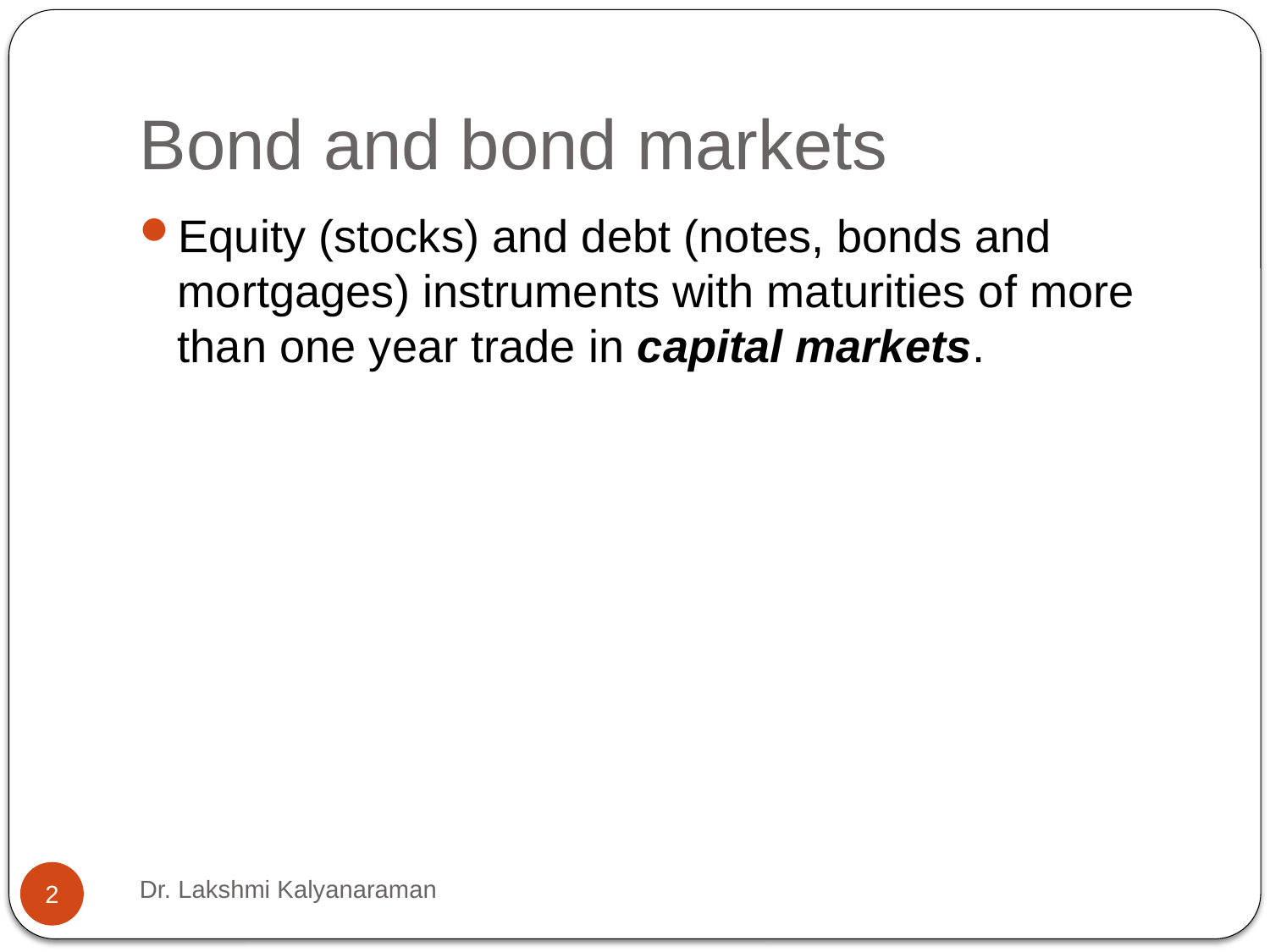

# Bond and bond markets
Equity (stocks) and debt (notes, bonds and mortgages) instruments with maturities of more than one year trade in capital markets.

Dr. Lakshmi Kalyanaraman
2